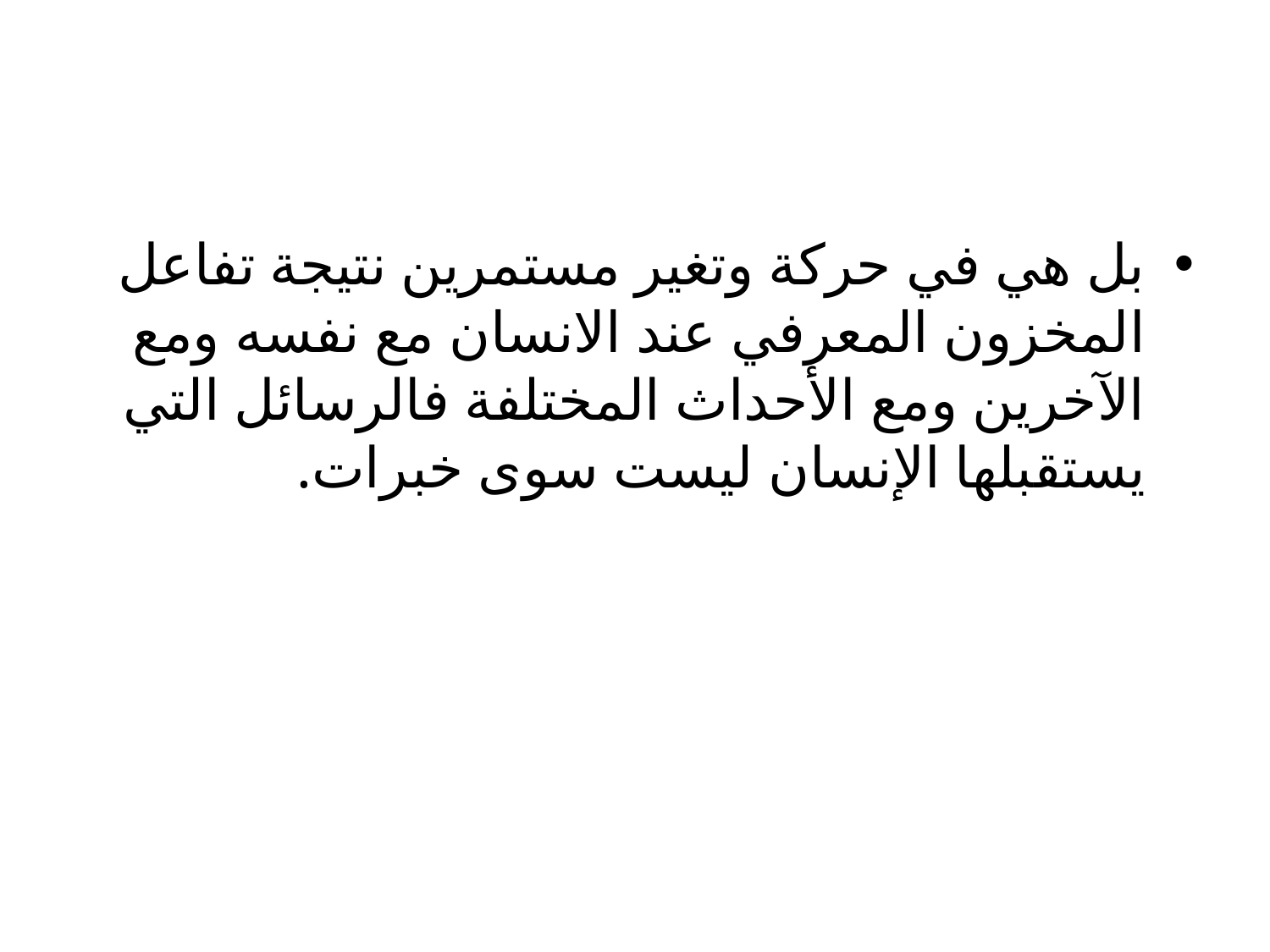

#
بل هي في حركة وتغير مستمرين نتيجة تفاعل المخزون المعرفي عند الانسان مع نفسه ومع الآخرين ومع الأحداث المختلفة فالرسائل التي يستقبلها الإنسان ليست سوى خبرات.